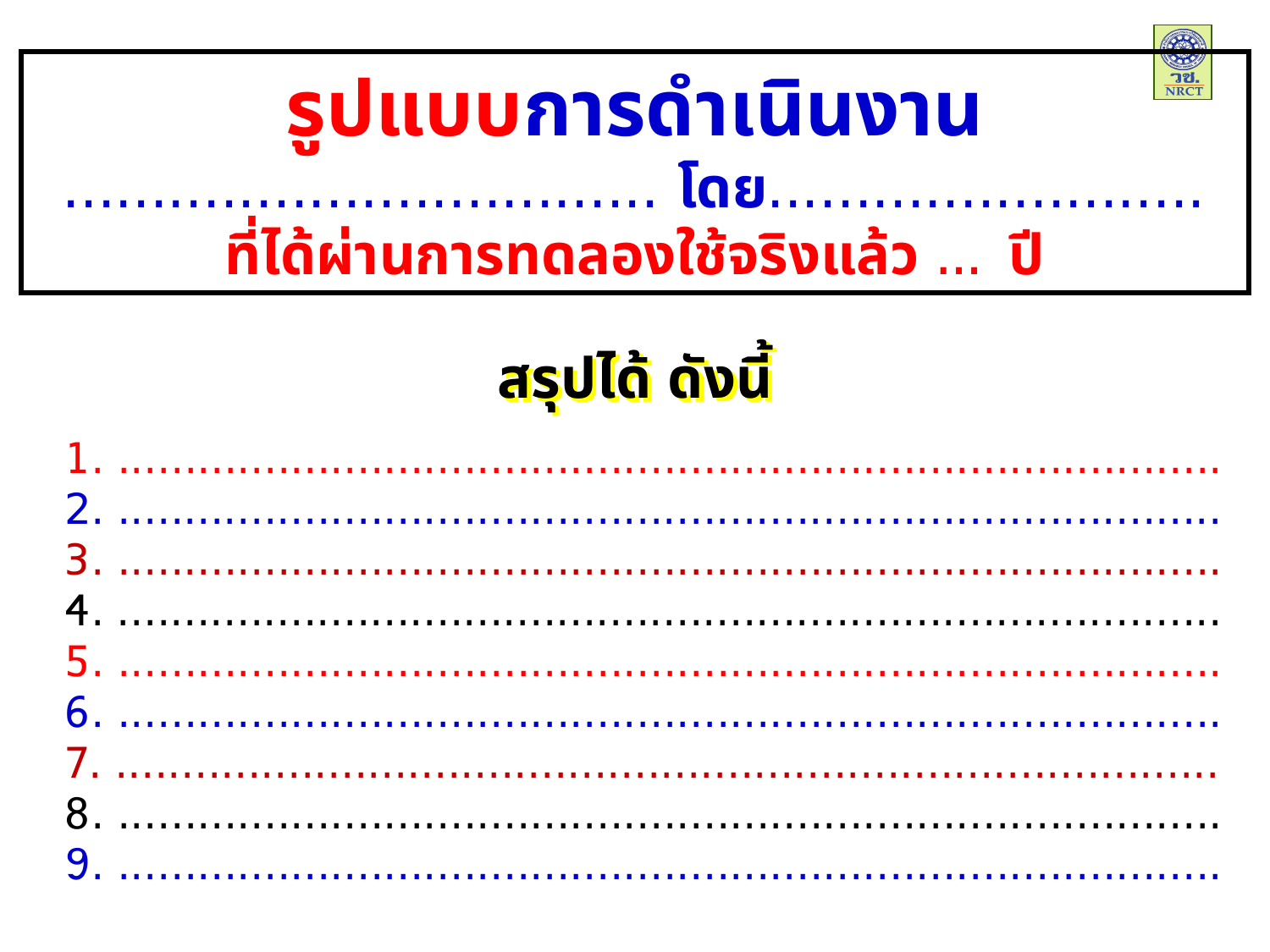

รูปแบบการดำเนินงาน
.................................. โดย.........................
ที่ได้ผ่านการทดลองใช้จริงแล้ว … ปี
# สรุปได้ ดังนี้
1. ...................................................................................
2. ...................................................................................
3. ...................................................................................
4. ...................................................................................
5. ...................................................................................
6. ...................................................................................
7. ...................................................................................
8. ...................................................................................
9. ...................................................................................